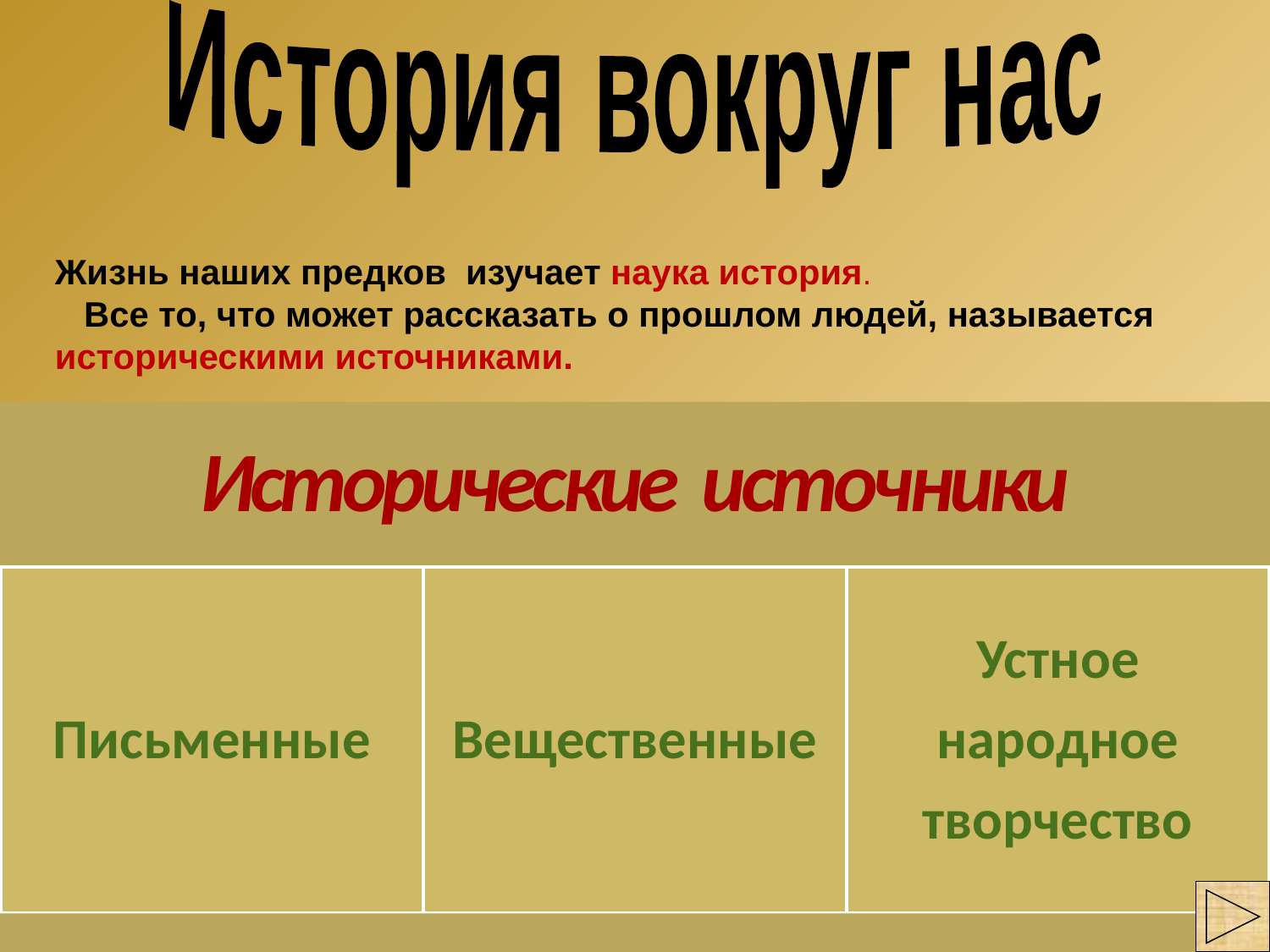

История вокруг нас
Жизнь наших предков  изучает наука история.
   Все то, что может рассказать о прошлом людей, называется историческими источниками.
Исторические  источники
Письменные
Вещественные
Устное
народное
творчество